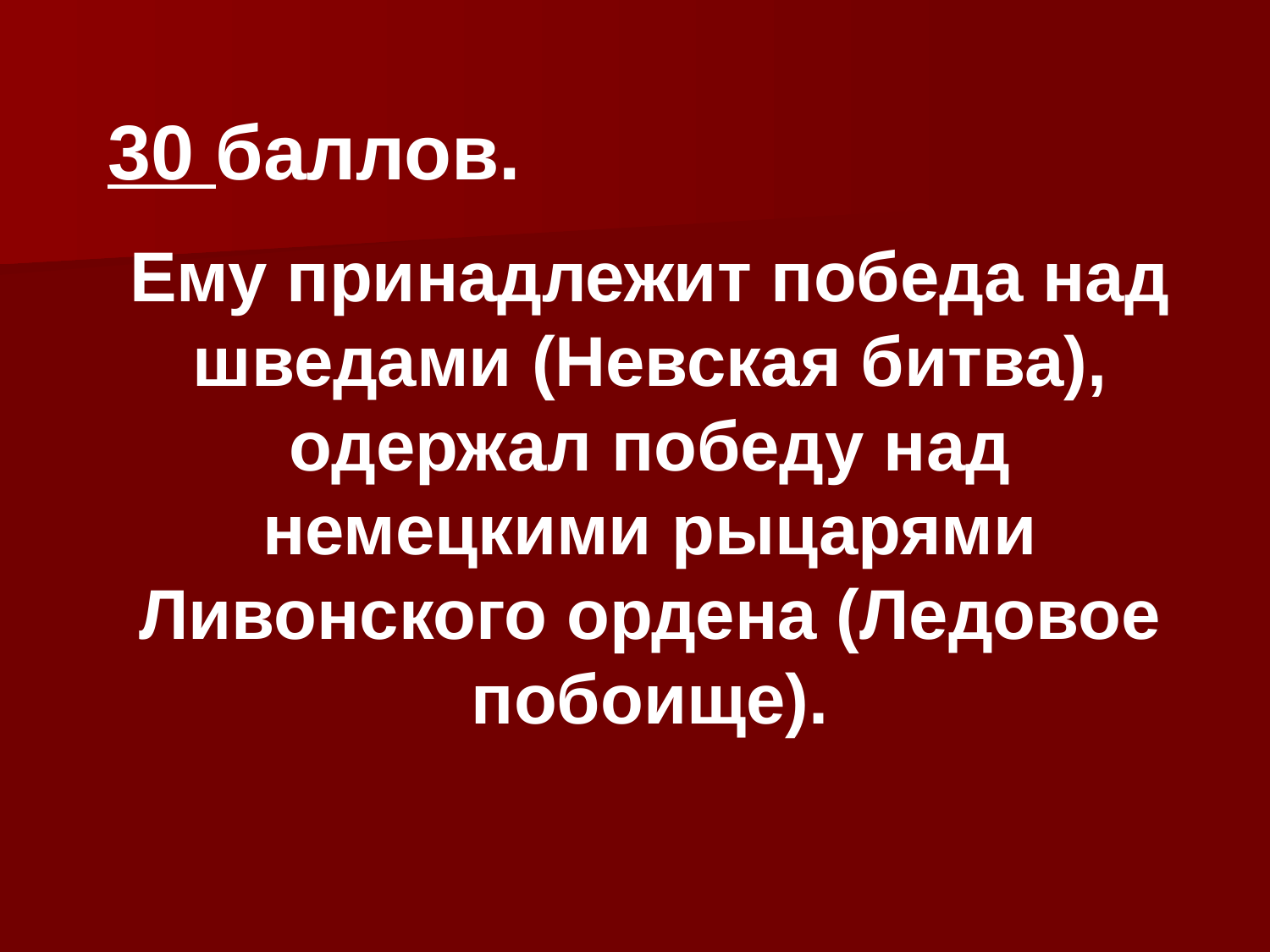

30 баллов.
Ему принадлежит победа над шведами (Невская битва), одержал победу над немецкими рыцарями Ливонского ордена (Ледовое побоище).